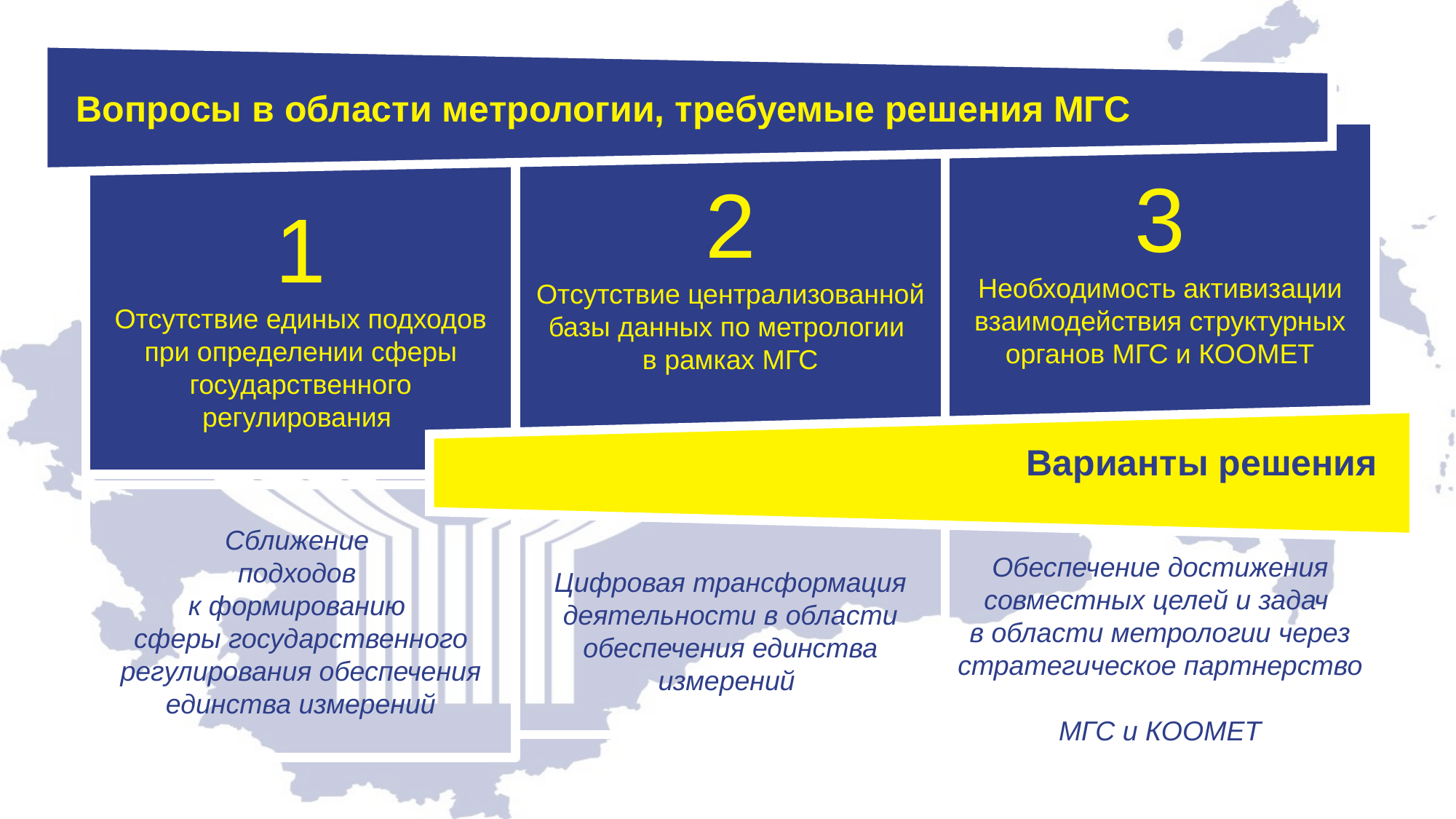

Вопросы в области метрологии, требуемые решения МГС

3
Необходимость активизации взаимодействия структурных органов МГС и КООМЕТ

2
Отсутствие централизованной базы данных по метрологии
в рамках МГС

1
Отсутствие единых подходов при определении сферы государственного регулирования

                                                       Варианты решения

Сближение
подходов
к формированию
сферы государственного регулирования обеспечения единства измерений

Цифровая трансформация деятельности в области обеспечения единства измерений

Обеспечение достижения совместных целей и задач
в области метрологии через стратегическое партнерство
МГС и КООМЕТ